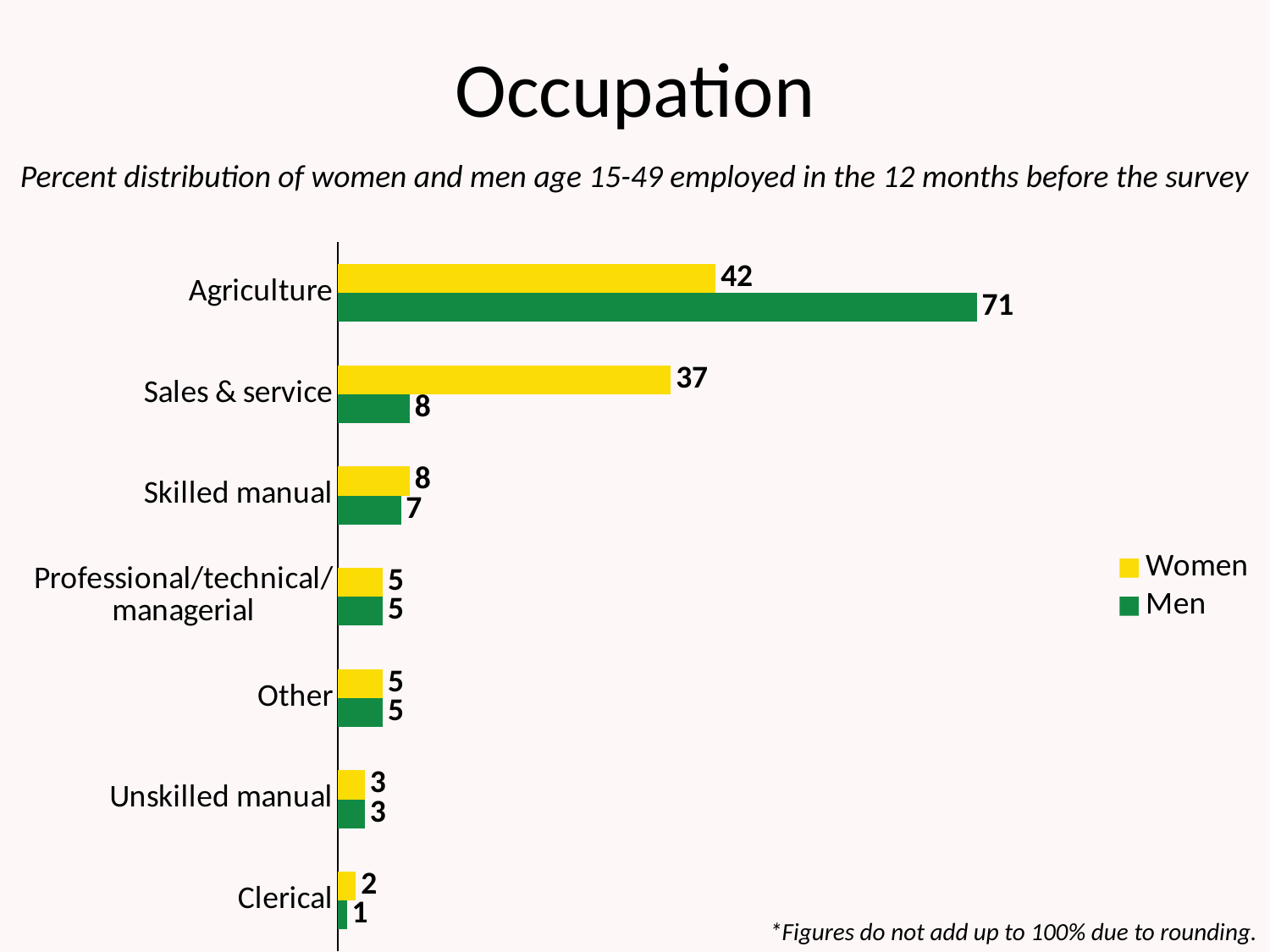

# Occupation
Percent distribution of women and men age 15-49 employed in the 12 months before the survey

### Chart

| Category | Men | Women |
|---|---|---|
| Clerical | 1.0 | 2.0 |
| Unskilled manual | 3.0 | 3.0 |
| Other | 5.0 | 5.0 |
| Professional/technical/ managerial | 5.0 | 5.0 |
| Skilled manual | 7.0 | 8.0 |
| Sales & service | 8.0 | 37.0 |
| Agriculture | 71.0 | 42.0 |
*Figures do not add up to 100% due to rounding.